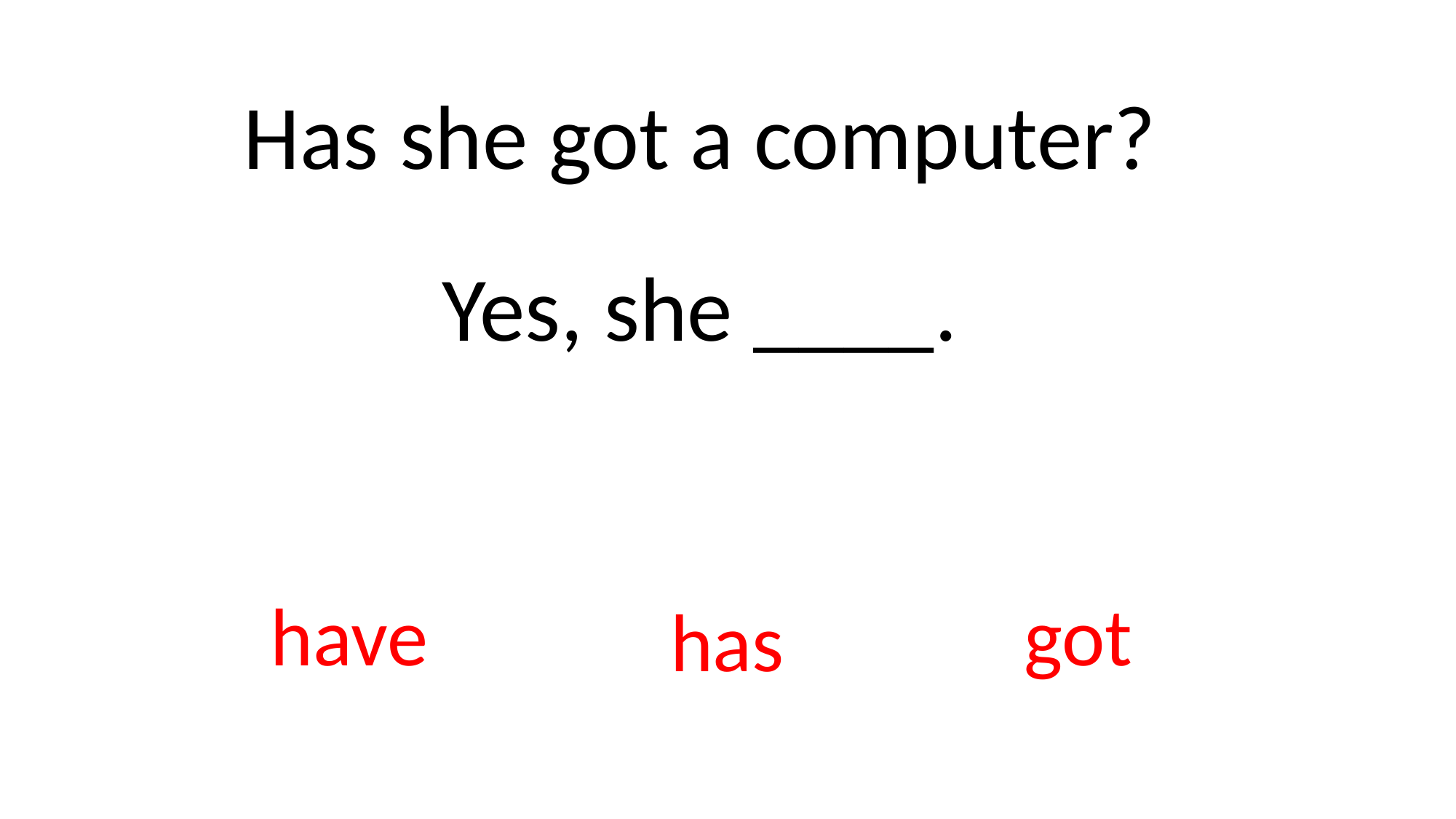

# Has she got a computer?
Yes, she ____.
have
got
has